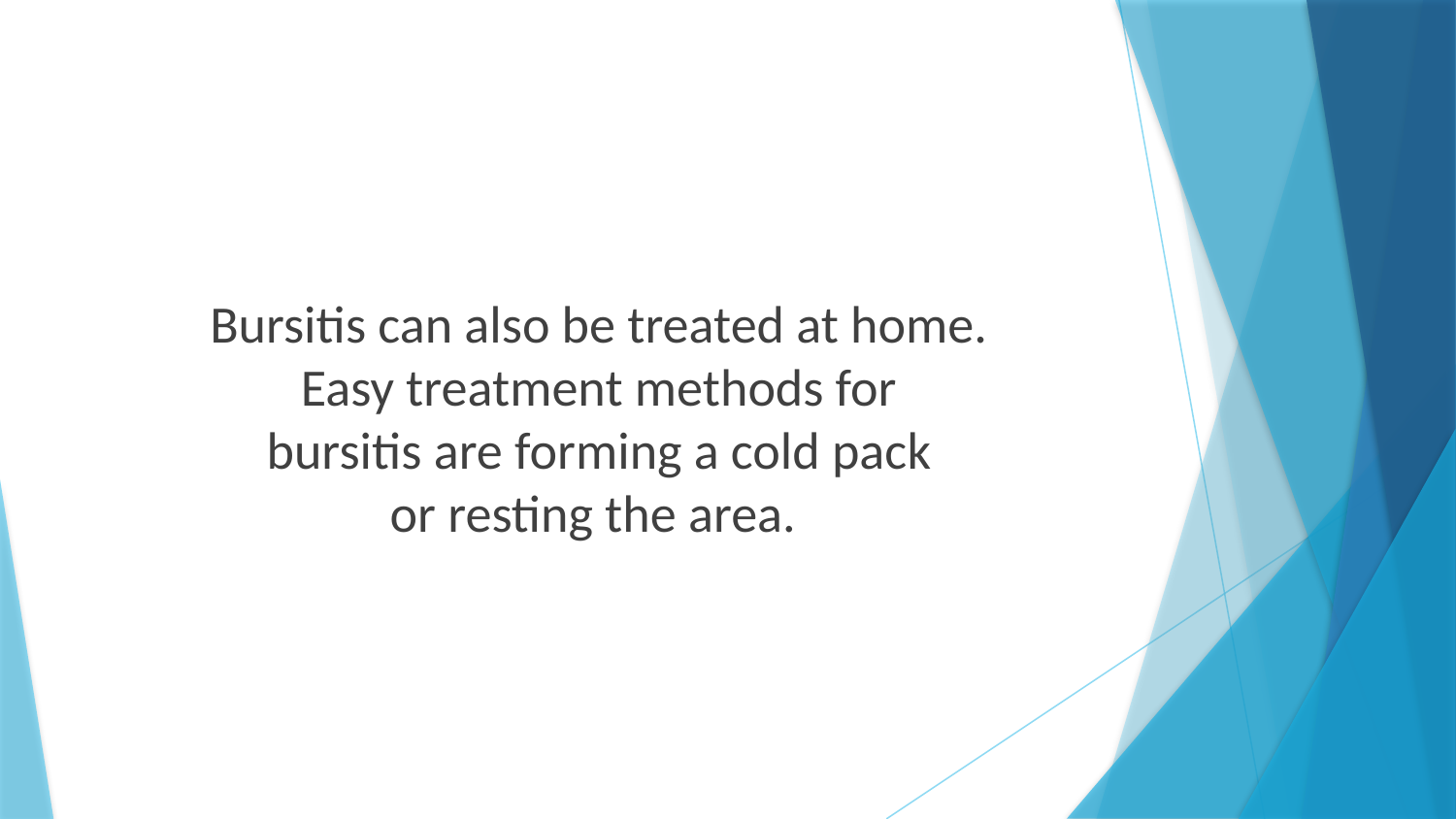

Bursitis can also be treated at home.
Easy treatment methods for
bursitis are forming a cold pack
or resting the area.